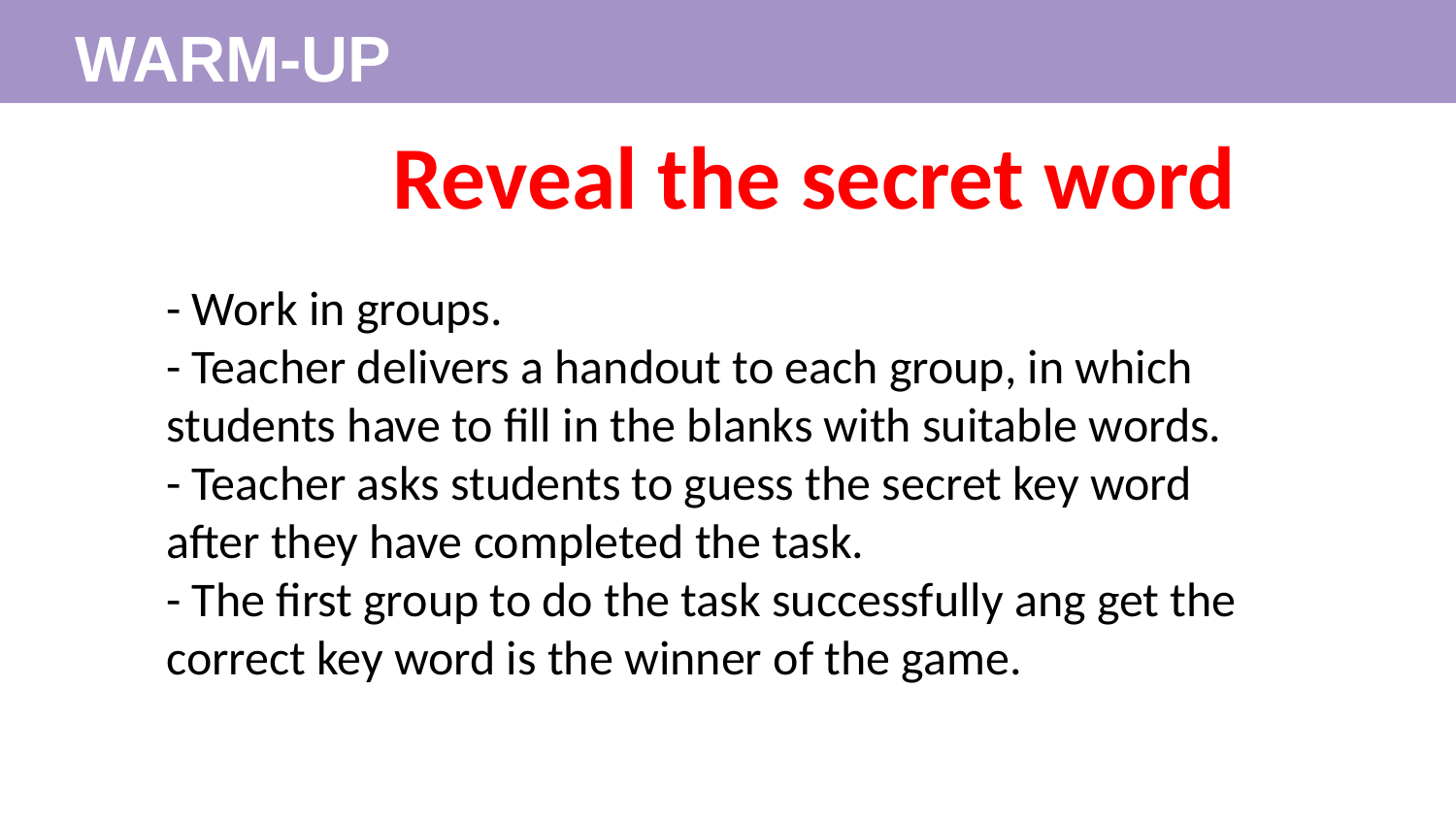

WARM-UP
Reveal the secret word
- Work in groups.
- Teacher delivers a handout to each group, in which students have to fill in the blanks with suitable words.
- Teacher asks students to guess the secret key word after they have completed the task.
- The first group to do the task successfully ang get the correct key word is the winner of the game.